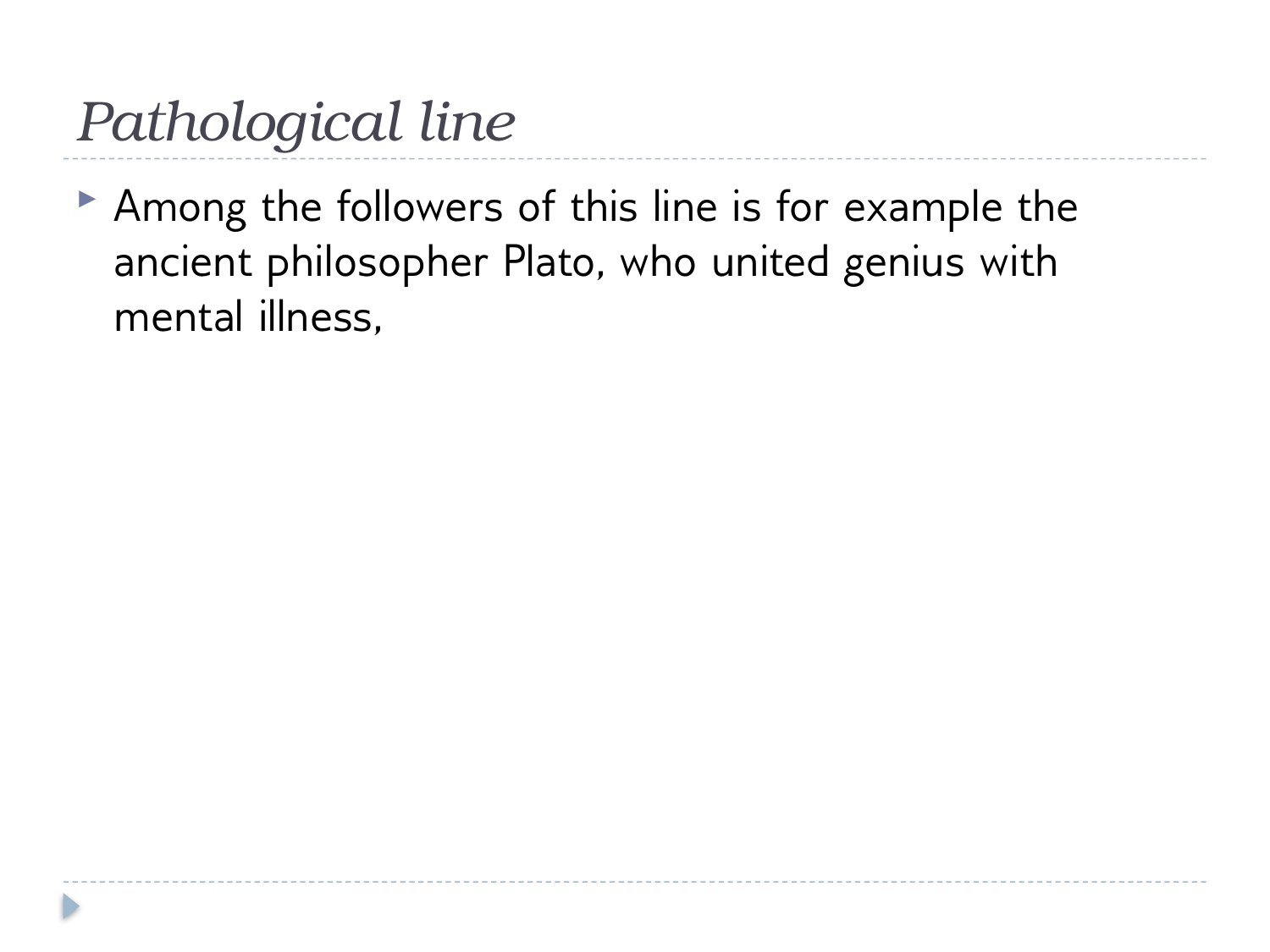

# Pathological line
Among the followers of this line is for example the ancient philosopher Plato, who united genius with mental illness,